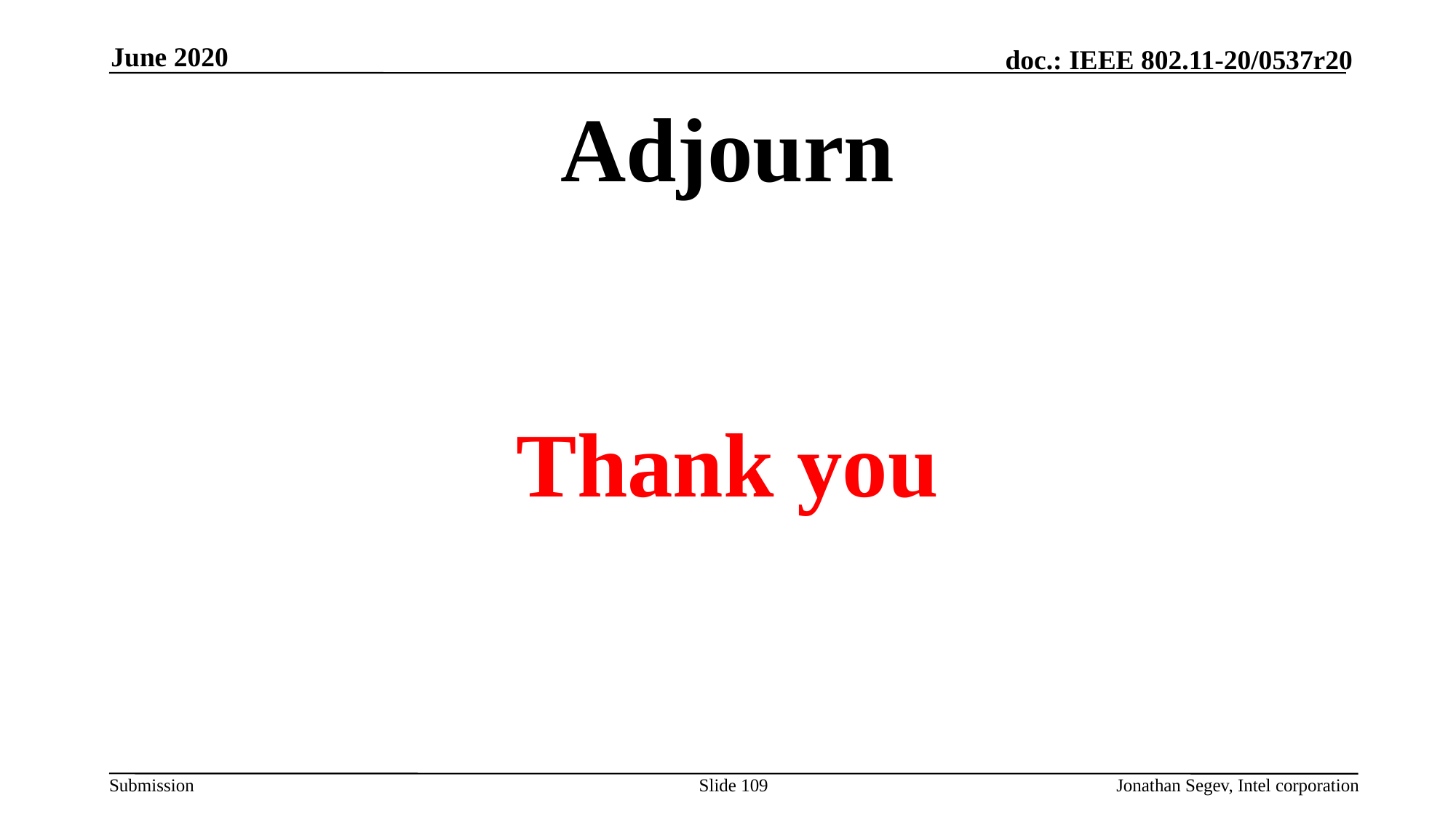

June 2020
# Adjourn

Thank you
Slide 109
Jonathan Segev, Intel corporation